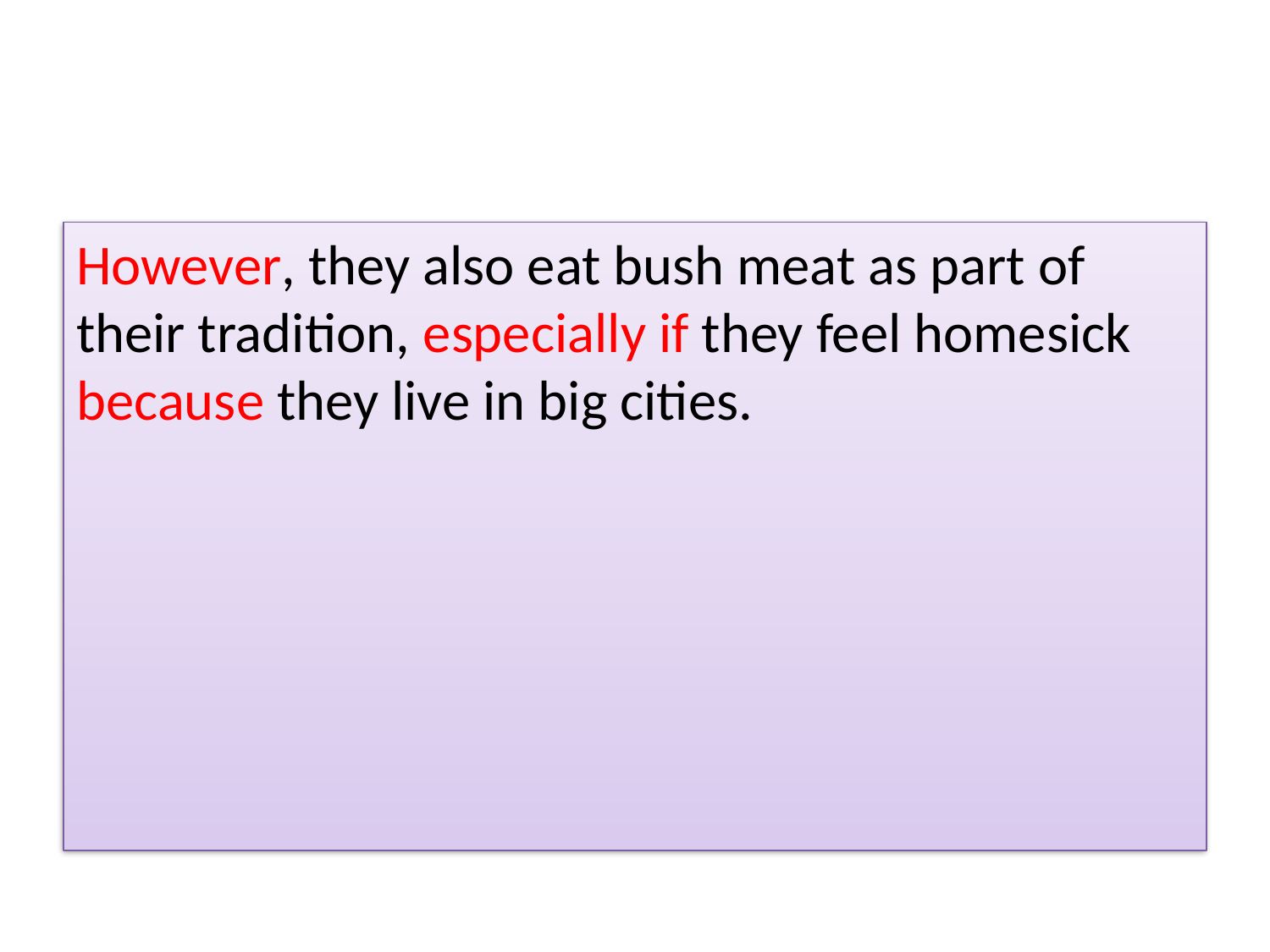

#
However, they also eat bush meat as part of their tradition, especially if they feel homesick because they live in big cities.